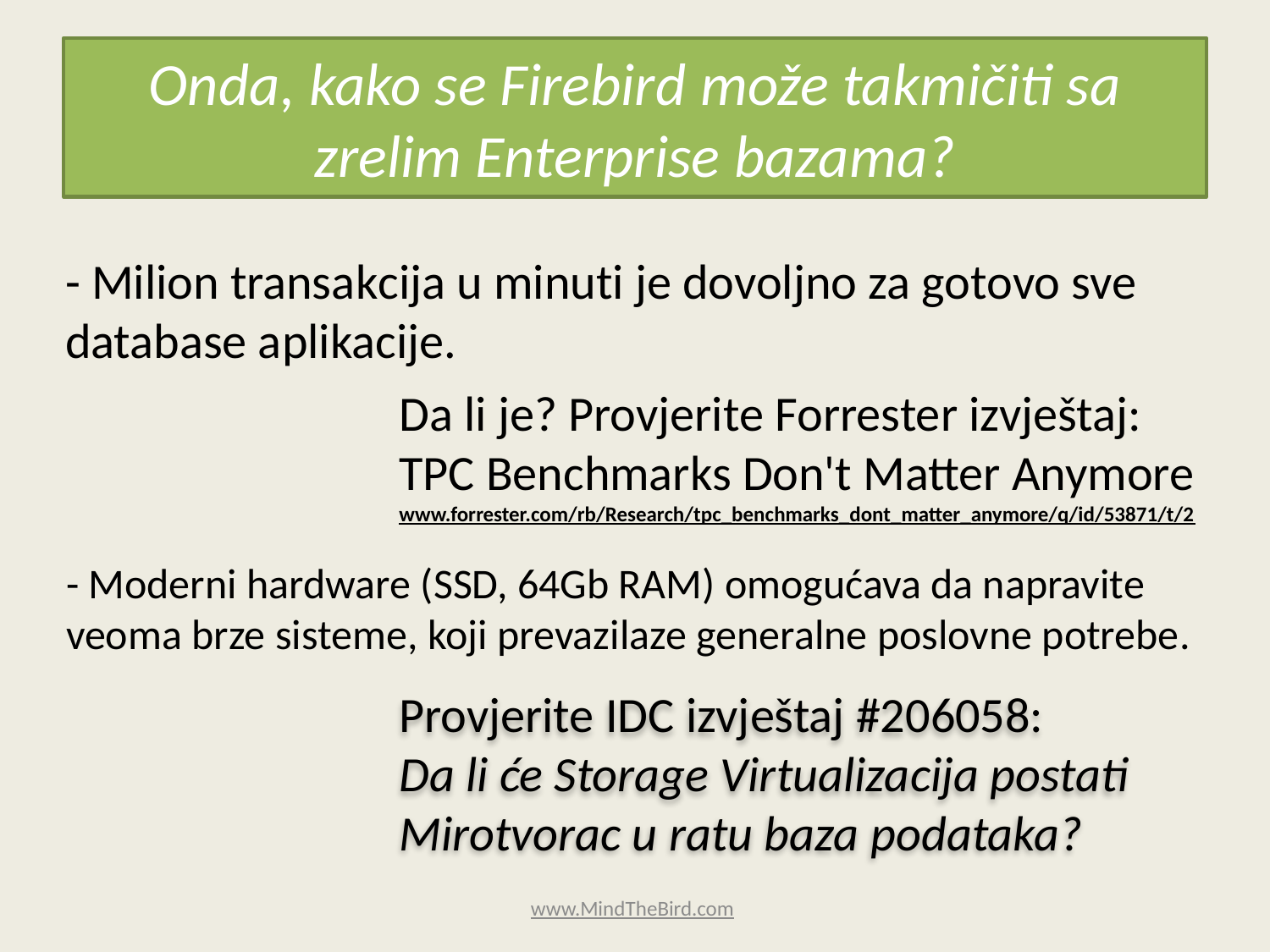

# Onda, kako se Firebird može takmičiti sa zrelim Enterprise bazama?
- Milion transakcija u minuti je dovoljno za gotovo sve database aplikacije.
Da li je? Provjerite Forrester izvještaj:
TPC Benchmarks Don't Matter Anymore
www.forrester.com/rb/Research/tpc_benchmarks_dont_matter_anymore/q/id/53871/t/2

- Moderni hardware (SSD, 64Gb RAM) omogućava da napravite veoma brze sisteme, koji prevazilaze generalne poslovne potrebe.
Provjerite IDC izvještaj #206058:
Da li će Storage Virtualizacija postati Mirotvorac u ratu baza podataka?
www.MindTheBird.com